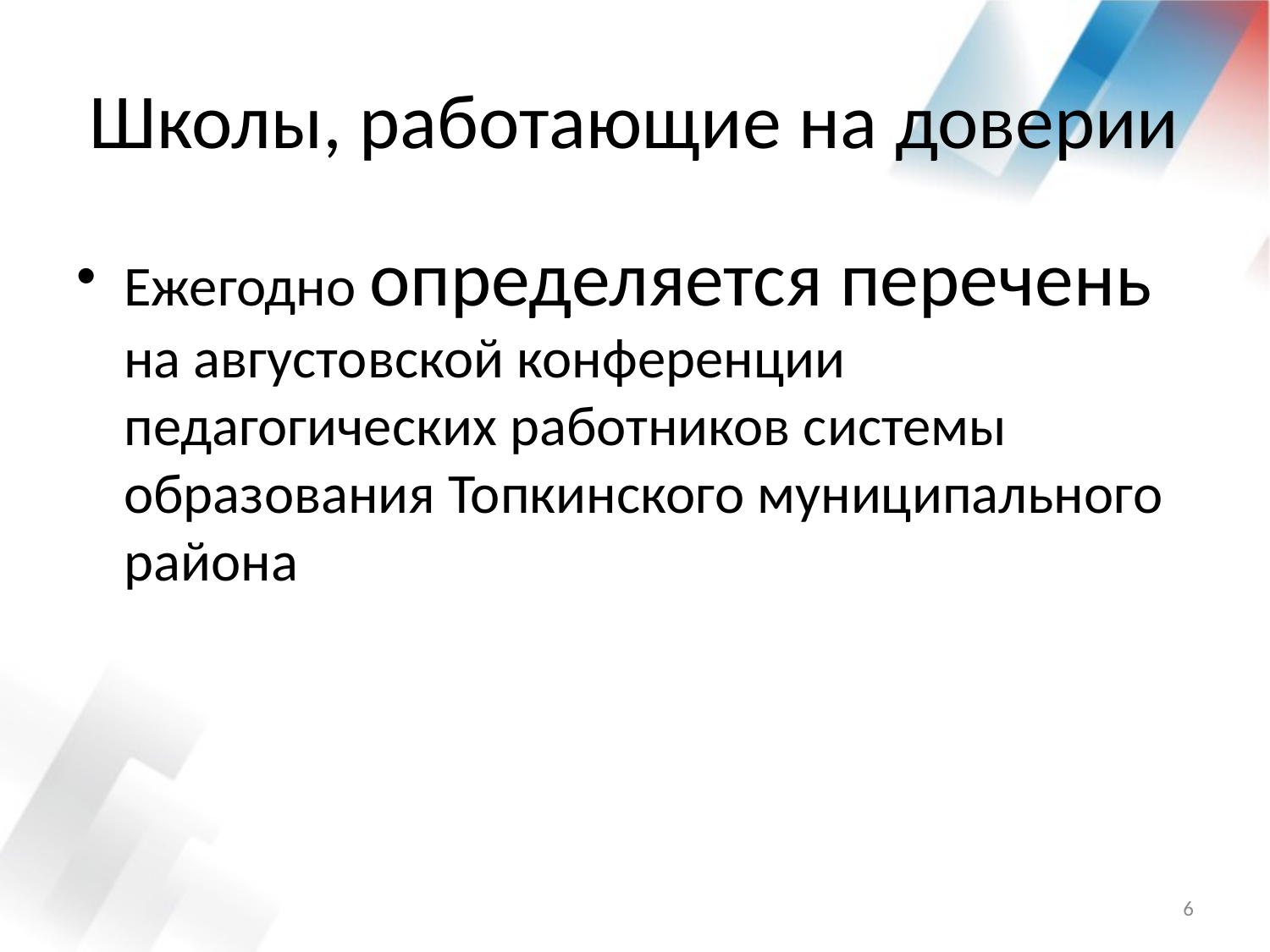

# Школы, работающие на доверии
Ежегодно определяется перечень на августовской конференции педагогических работников системы образования Топкинского муниципального района
6